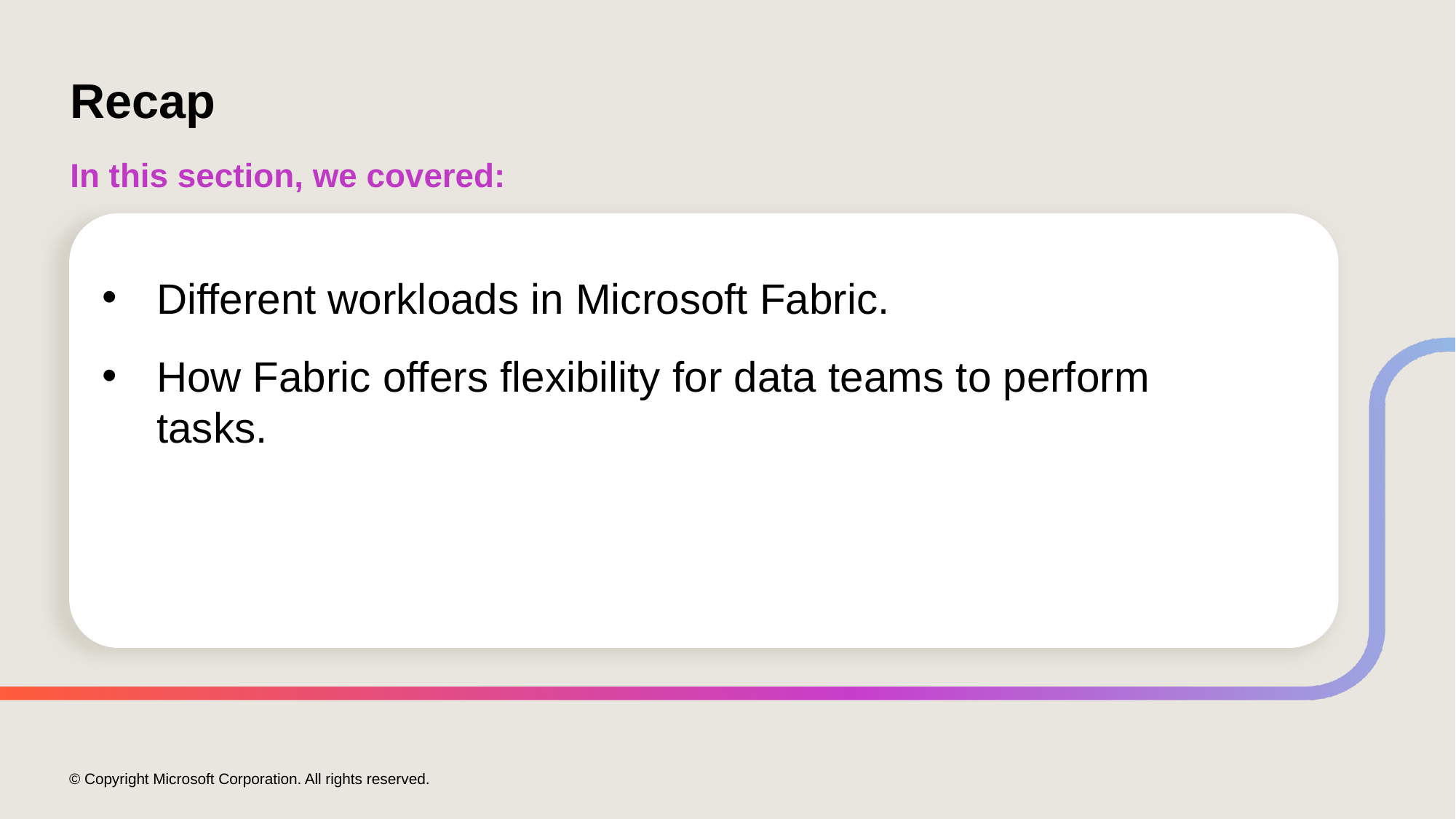

# Recap
In this section, we covered:

Different workloads in Microsoft Fabric.
How Fabric offers flexibility for data teams to perform tasks.